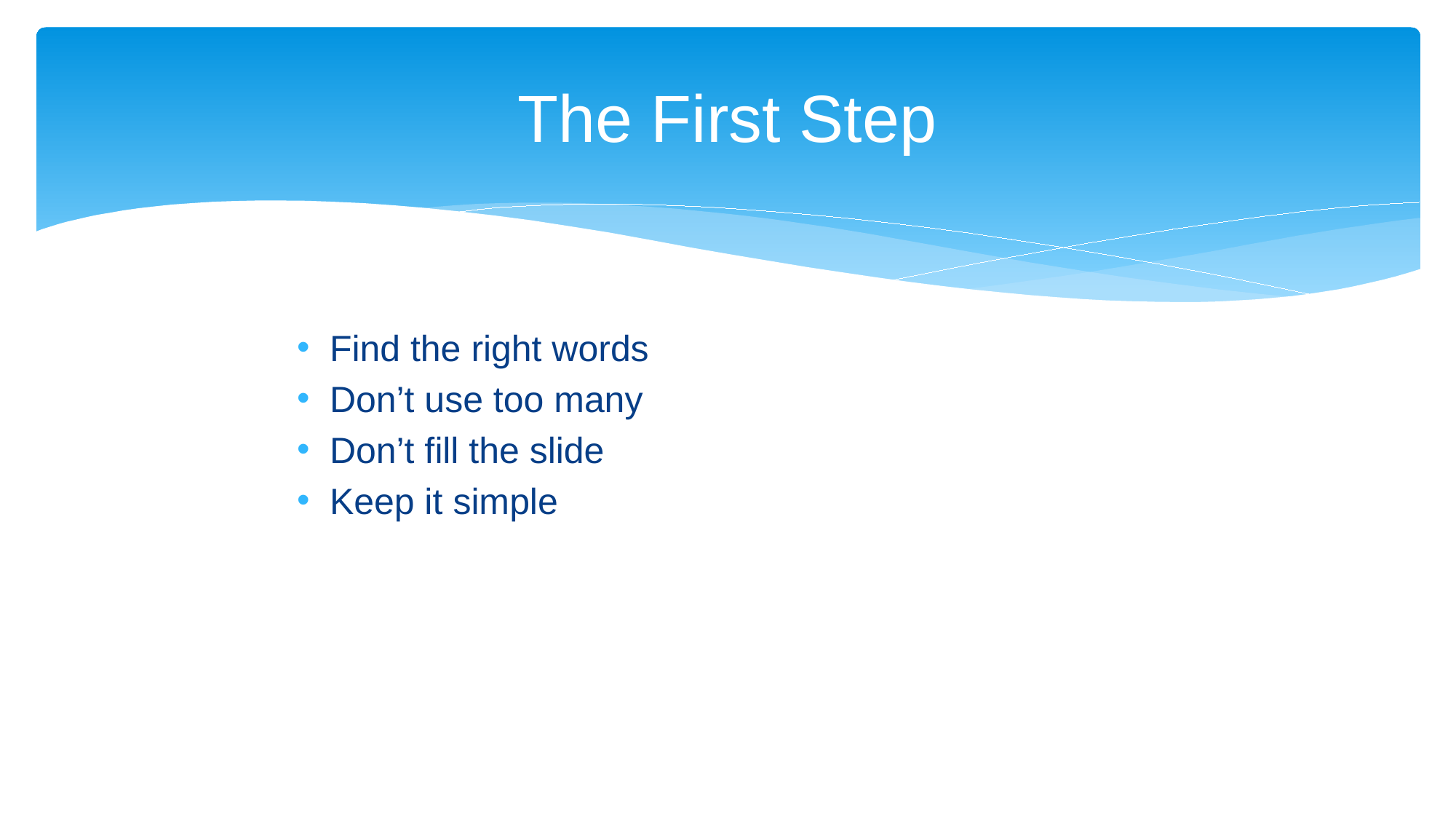

# The First Step
Find the right words
Don’t use too many
Don’t fill the slide
Keep it simple